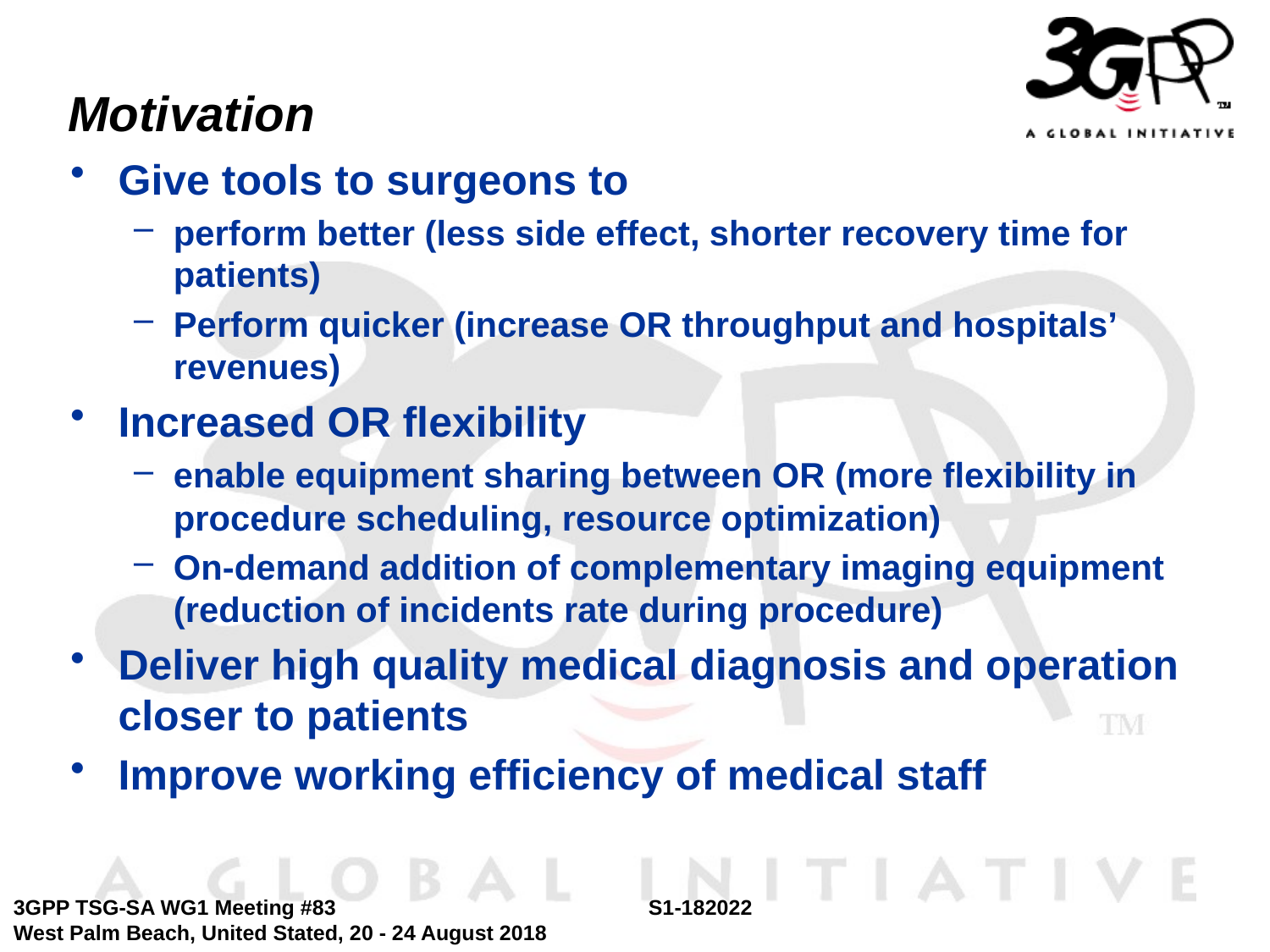

# Motivation
Give tools to surgeons to
perform better (less side effect, shorter recovery time for patients)
Perform quicker (increase OR throughput and hospitals’ revenues)
Increased OR flexibility
enable equipment sharing between OR (more flexibility in procedure scheduling, resource optimization)
On-demand addition of complementary imaging equipment (reduction of incidents rate during procedure)
Deliver high quality medical diagnosis and operation closer to patients
Improve working efficiency of medical staff